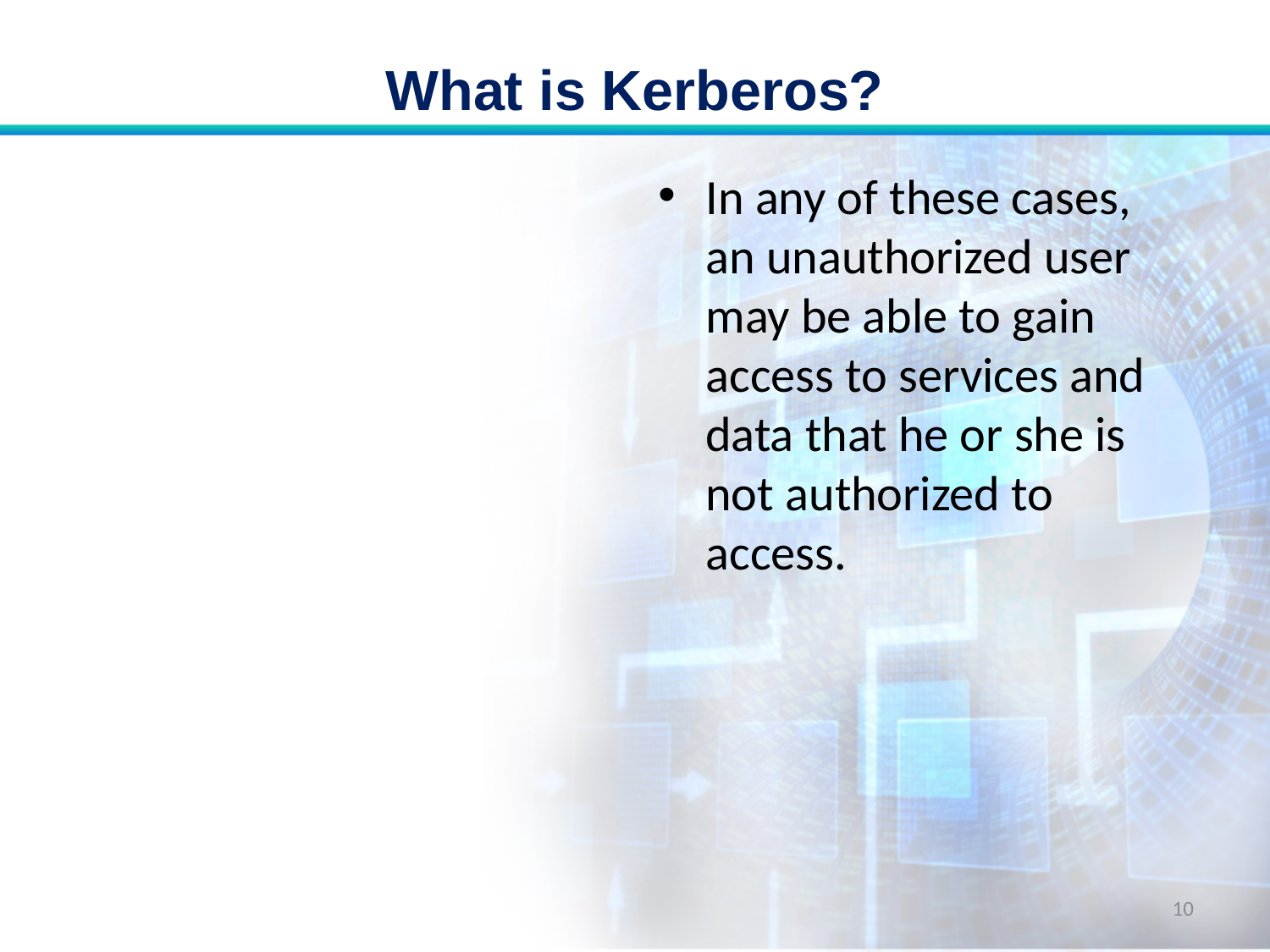

# What is Kerberos?
In any of these cases, an unauthorized user may be able to gain access to services and data that he or she is not authorized to access.
10